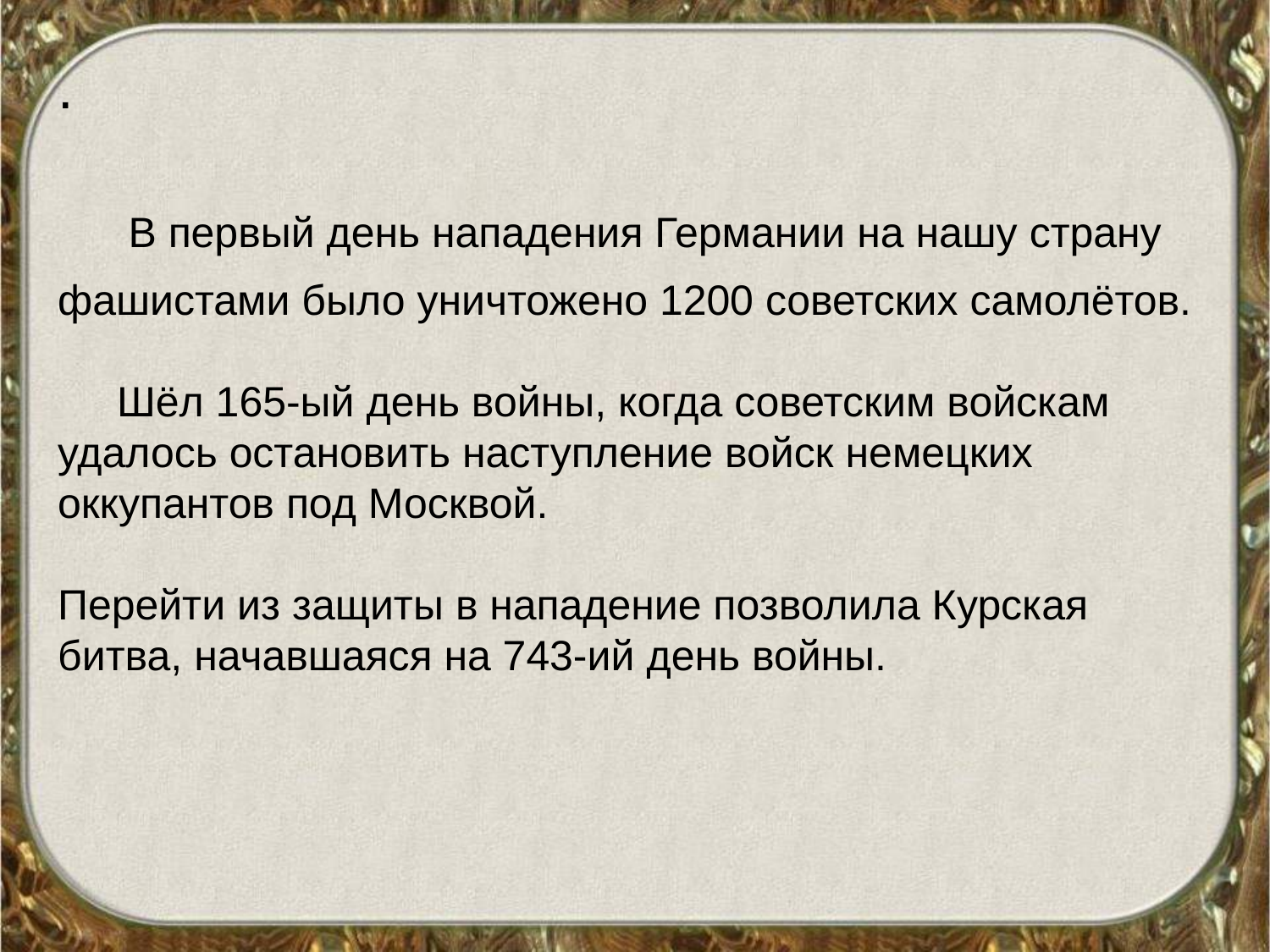

#
.
  В первый день нападения Германии на нашу страну фашистами было уничтожено 1200 советских самолётов.

     Шёл 165-ый день войны, когда советским войскам удалось остановить наступление войск немецких оккупантов под Москвой.

Перейти из защиты в нападение позволила Курская битва, начавшаяся на 743-ий день войны.